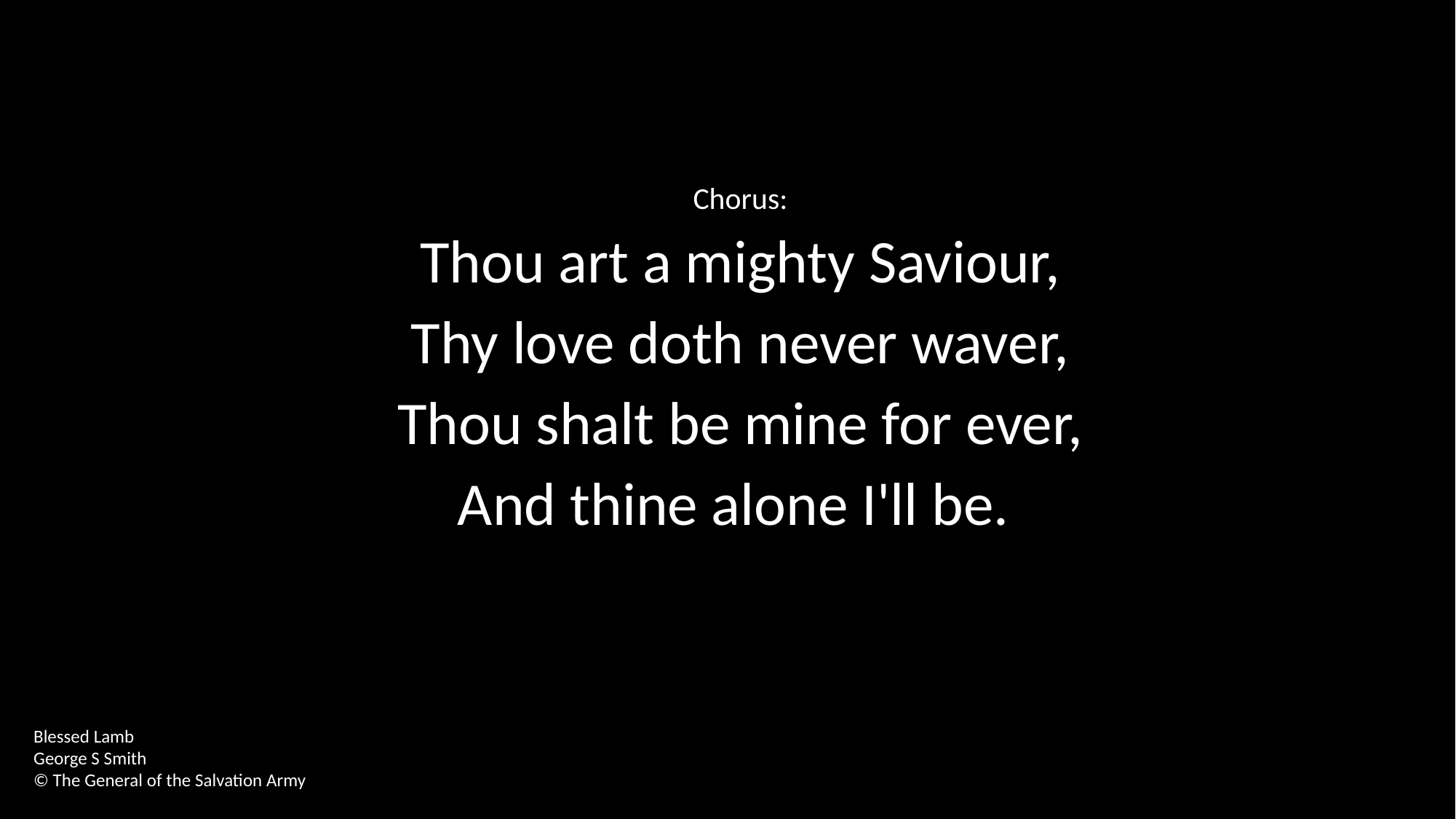

Chorus:
Thou art a mighty Saviour,
Thy love doth never waver,
Thou shalt be mine for ever,
And thine alone I'll be.
Blessed Lamb
George S Smith
© The General of the Salvation Army